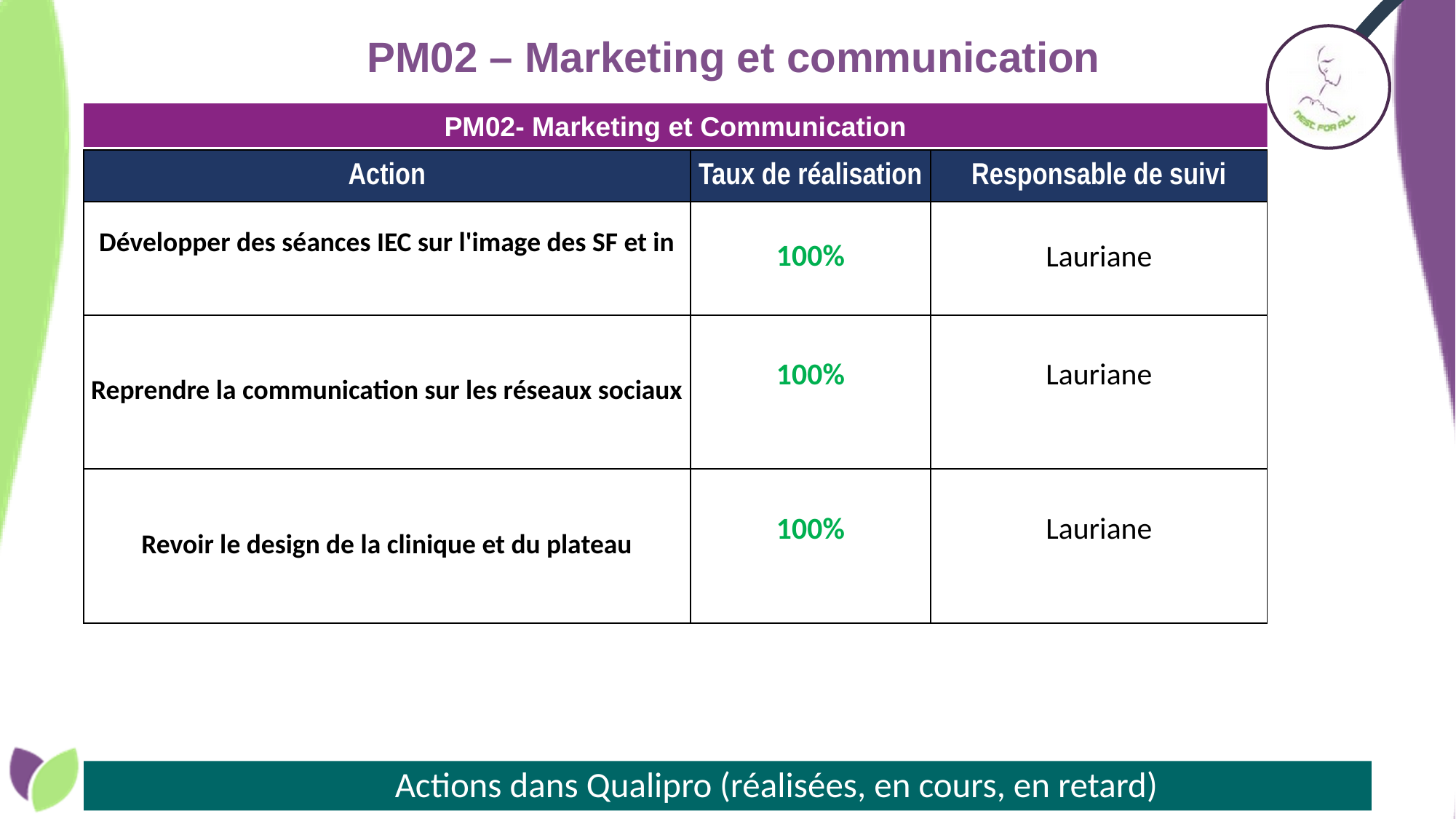

PM02 – Marketing et communication
PM02- Marketing et Communication
| Action | Taux de réalisation | Responsable de suivi |
| --- | --- | --- |
| Développer des séances IEC sur l'image des SF et in | 100% | Lauriane |
| Reprendre la communication sur les réseaux sociaux | 100% | Lauriane |
| Revoir le design de la clinique et du plateau | 100% | Lauriane |
# Actions dans Qualipro (réalisées, en cours, en retard)